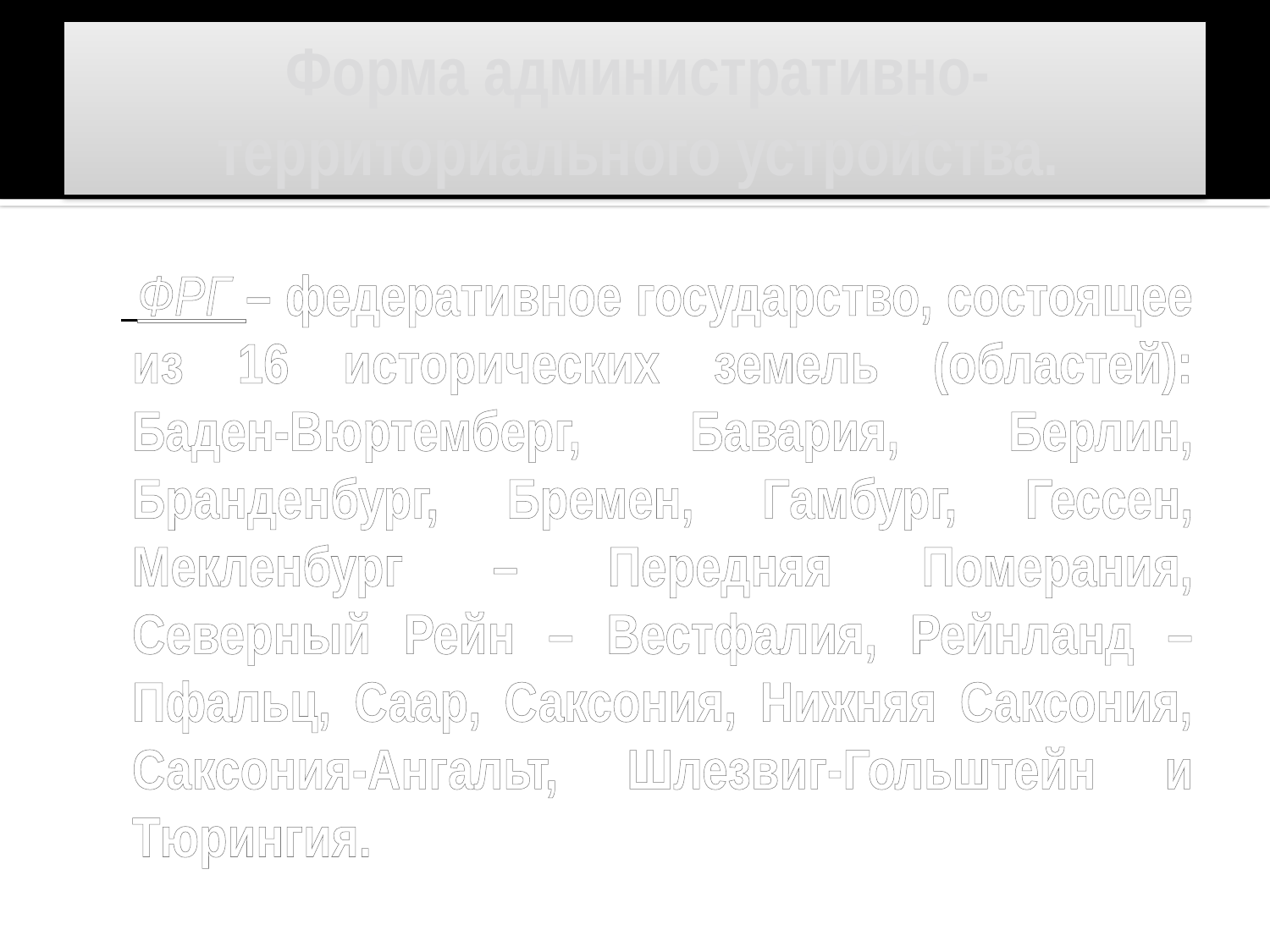

# Форма административно- территориального устройства.
   ФРГ – федеративное государство, состоящее из 16 исторических земель (областей): Баден-Вюртемберг, Бавария, Берлин, Бранденбург, Бремен, Гамбург, Гессен, Мекленбург – Передняя Померания, Северный Рейн – Вестфалия, Рейнланд – Пфальц, Саар, Саксония, Нижняя Саксония, Саксония-Ангальт, Шлезвиг-Гольштейн и Тюрингия.